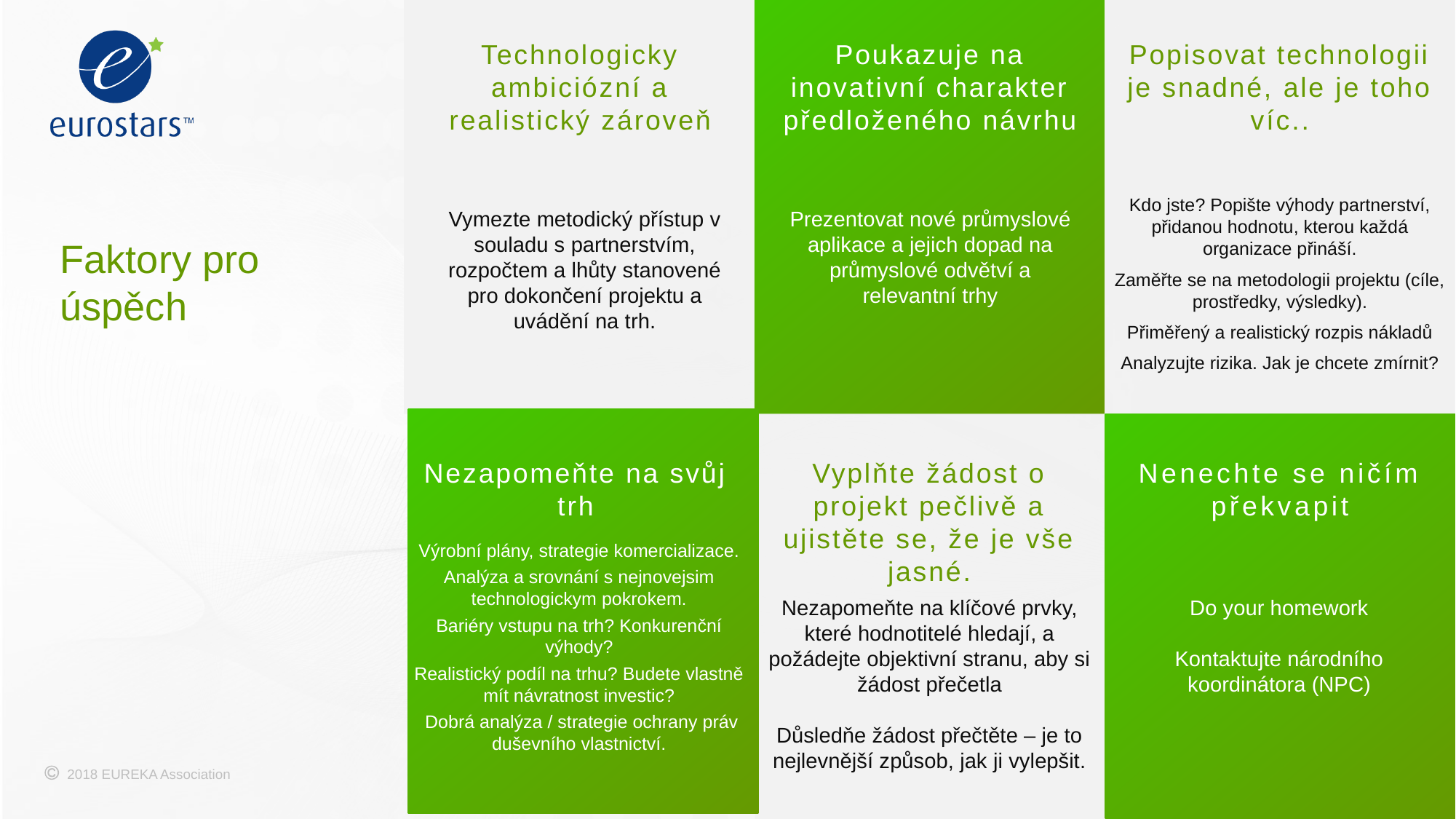

Popisovat technologii je snadné, ale je toho víc..
Kdo jste? Popište výhody partnerství, přidanou hodnotu, kterou každá organizace přináší.
Zaměřte se na metodologii projektu (cíle, prostředky, výsledky).
Přiměřený a realistický rozpis nákladů
Analyzujte rizika. Jak je chcete zmírnit?

Technologicky ambiciózní a realistický zároveň
Vymezte metodický přístup v souladu s partnerstvím, rozpočtem a lhůty stanovené pro dokončení projektu a uvádění na trh.

Poukazuje na inovativní charakter předloženého návrhu
Prezentovat nové průmyslové aplikace a jejich dopad na průmyslové odvětví a relevantní trhy
Faktory pro úspěch

Nezapomeňte na svůj trh

Výrobní plány, strategie komercializace.
Analýza a srovnání s nejnovejsim technologickym pokrokem.
Bariéry vstupu na trh? Konkurenční výhody?
Realistický podíl na trhu? Budete vlastně mít návratnost investic?
 Dobrá analýza / strategie ochrany práv duševního vlastnictví.

Vyplňte žádost o projekt pečlivě a ujistěte se, že je vše jasné.
Nezapomeňte na klíčové prvky, které hodnotitelé hledají, a požádejte objektivní stranu, aby si žádost přečetla

Důsledňe žádost přečtěte – je to nejlevnější způsob, jak ji vylepšit.

Nenechte se ničím překvapit
Do your homework

Kontaktujte národního koordinátora (NPC)